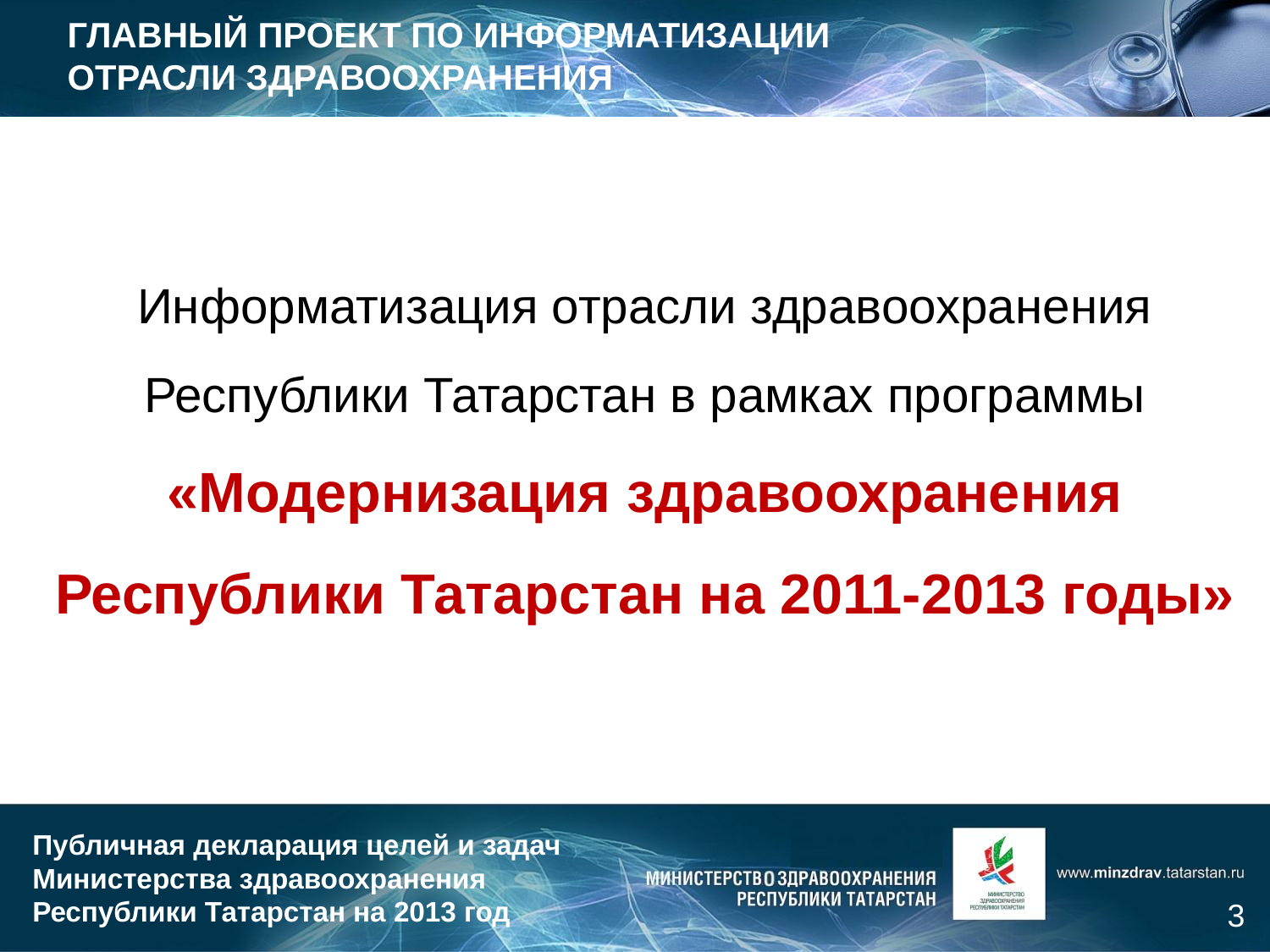

ГЛАВНЫЙ ПРОЕКТ ПО ИНФОРМАТИЗАЦИИ ОТРАСЛИ ЗДРАВООХРАНЕНИЯ
Информатизация отрасли здравоохранения Республики Татарстан в рамках программы «Модернизация здравоохранения Республики Татарстан на 2011-2013 годы»
3